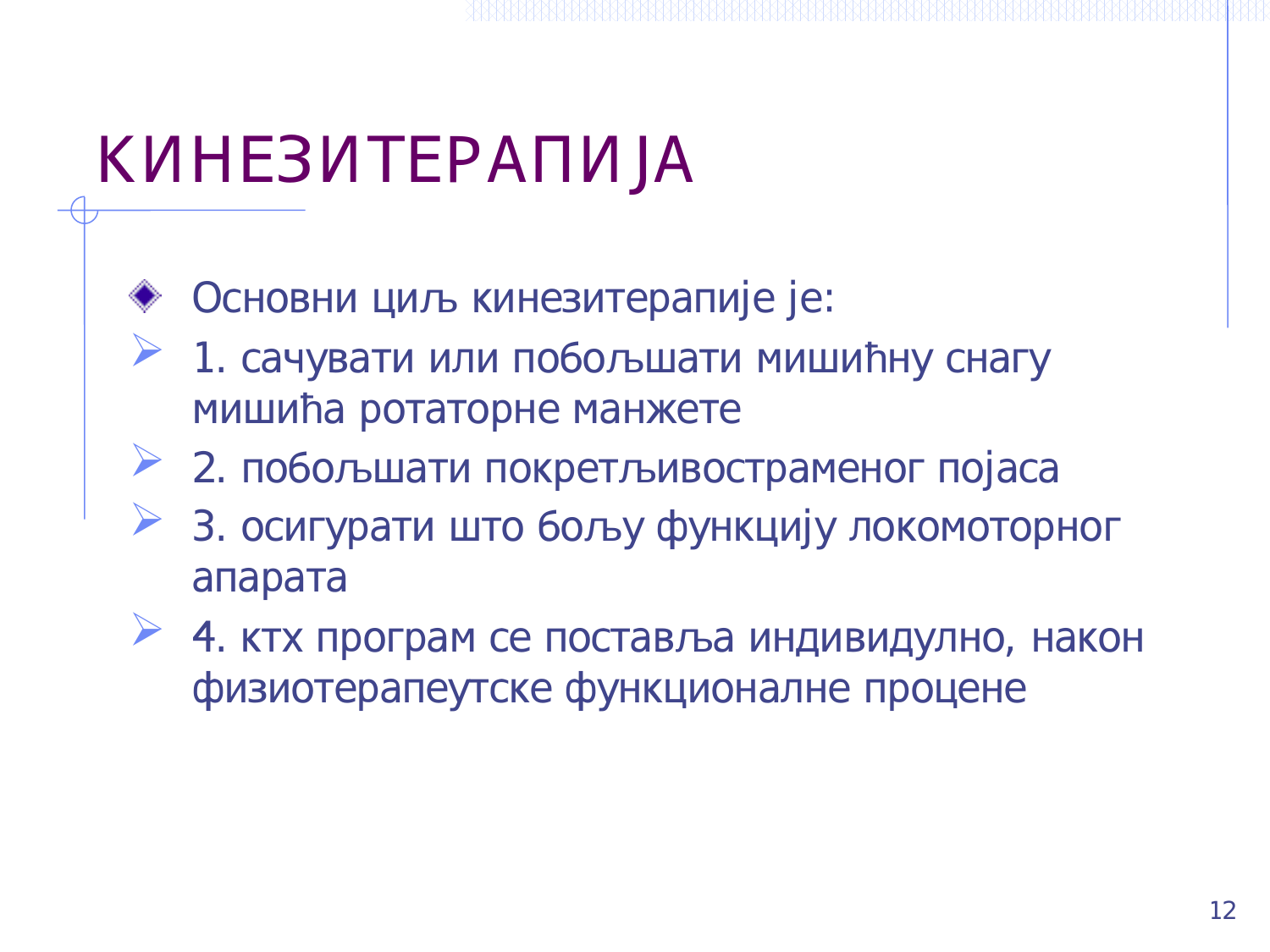

# КИНЕЗИТЕРАПИЈА
Основни циљ кинезитерапије је:
1. сачувати или побољшати мишићну снагу мишића ротаторне манжете
2. побољшати покретљивостраменог појаса
3. осигурати што бољу функцију локомоторног апарата
4. ктх програм се поставља индивидулно, након физиотерапеутске функционалне процене
12